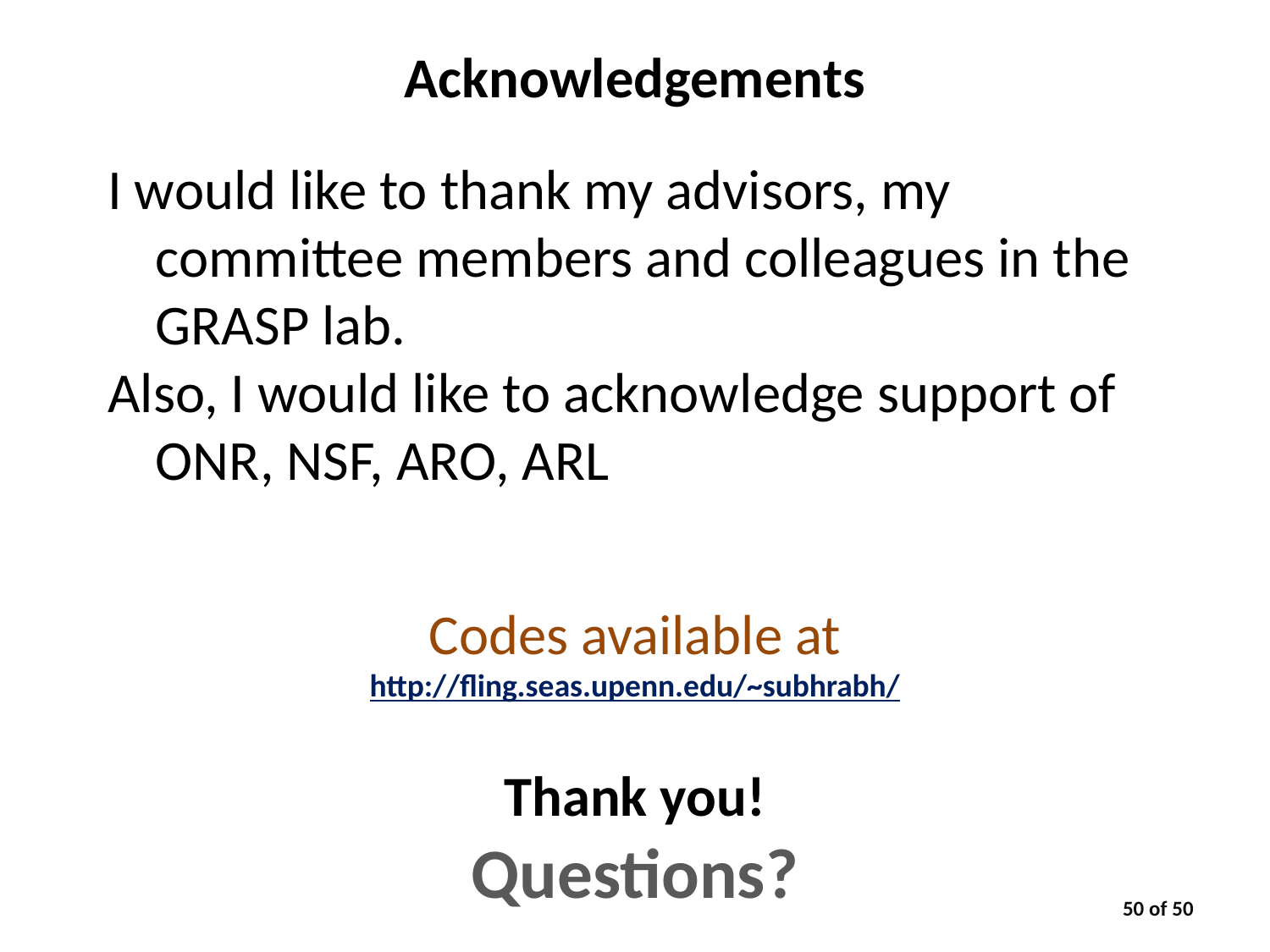

Acknowledgements
I would like to thank my advisors, my committee members and colleagues in the GRASP lab.
Also, I would like to acknowledge support of ONR, NSF, ARO, ARL
Codes available at
http://fling.seas.upenn.edu/~subhrabh/
Thank you!
Questions?
50 of 50